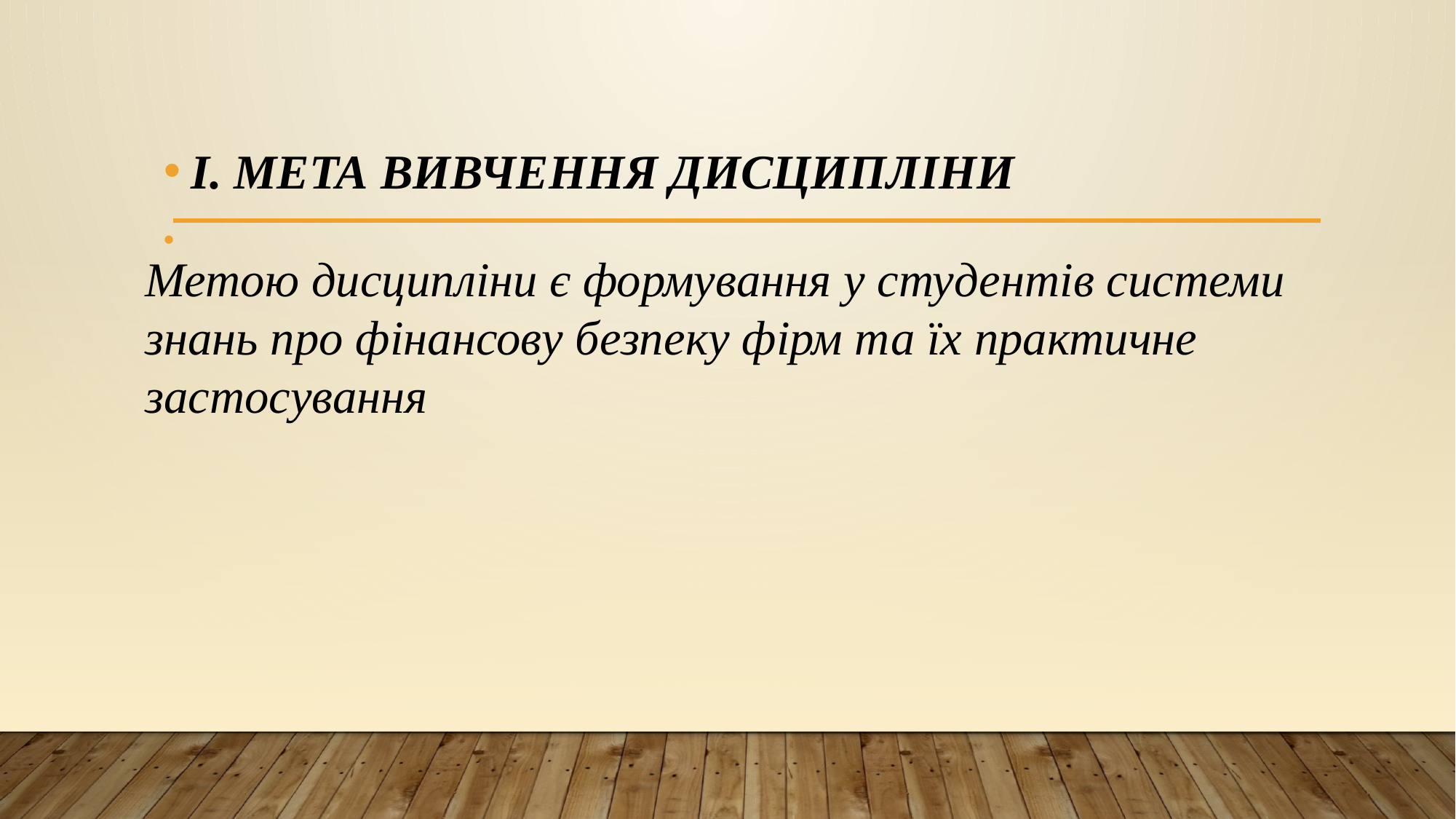

І. МЕТА ВИВЧЕННЯ ДИСЦИПЛІНИ

Метою дисципліни є формування у студентів системи знань про фінансову безпеку фірм та їх практичне застосування